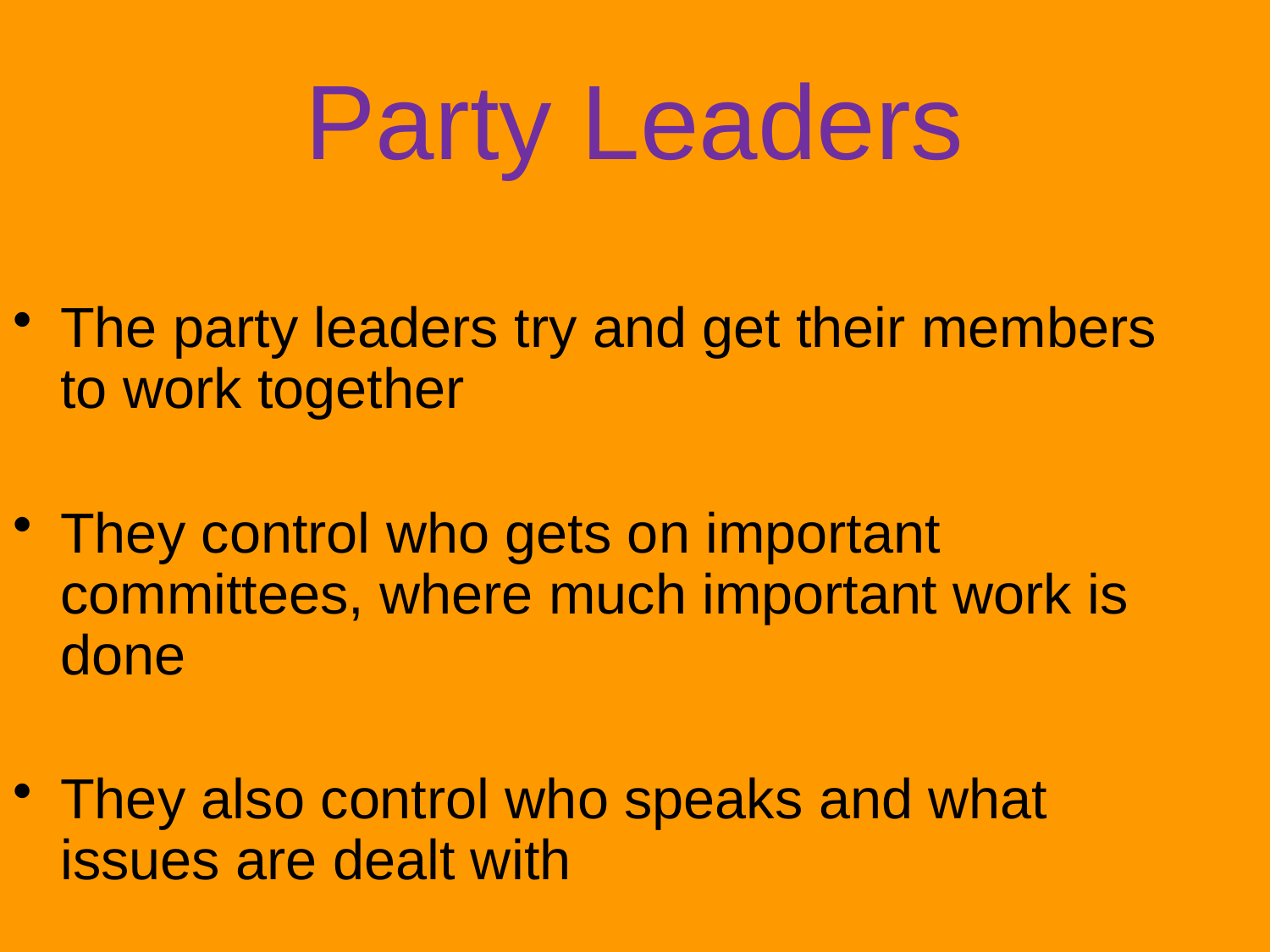

# Party Leaders

The party leaders try and get their members to work together

They control who gets on important committees, where much important work is done

They also control who speaks and what issues are dealt with